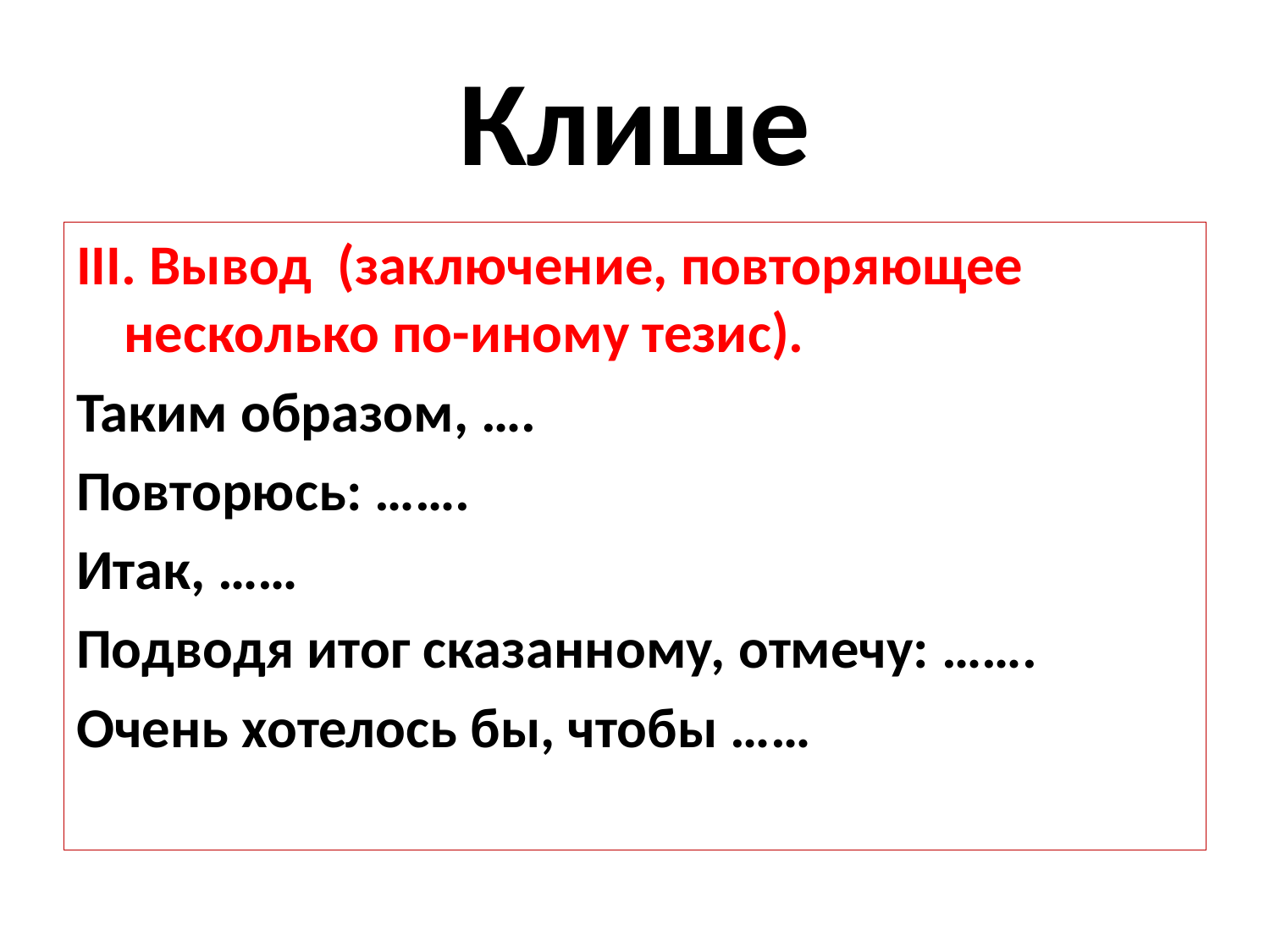

# Клише
III. Вывод  (заключение, повторяющее несколько по-иному тезис).
Таким образом, ….
Повторюсь: …….
Итак, ……
Подводя итог сказанному, отмечу: …….
Очень хотелось бы, чтобы ……